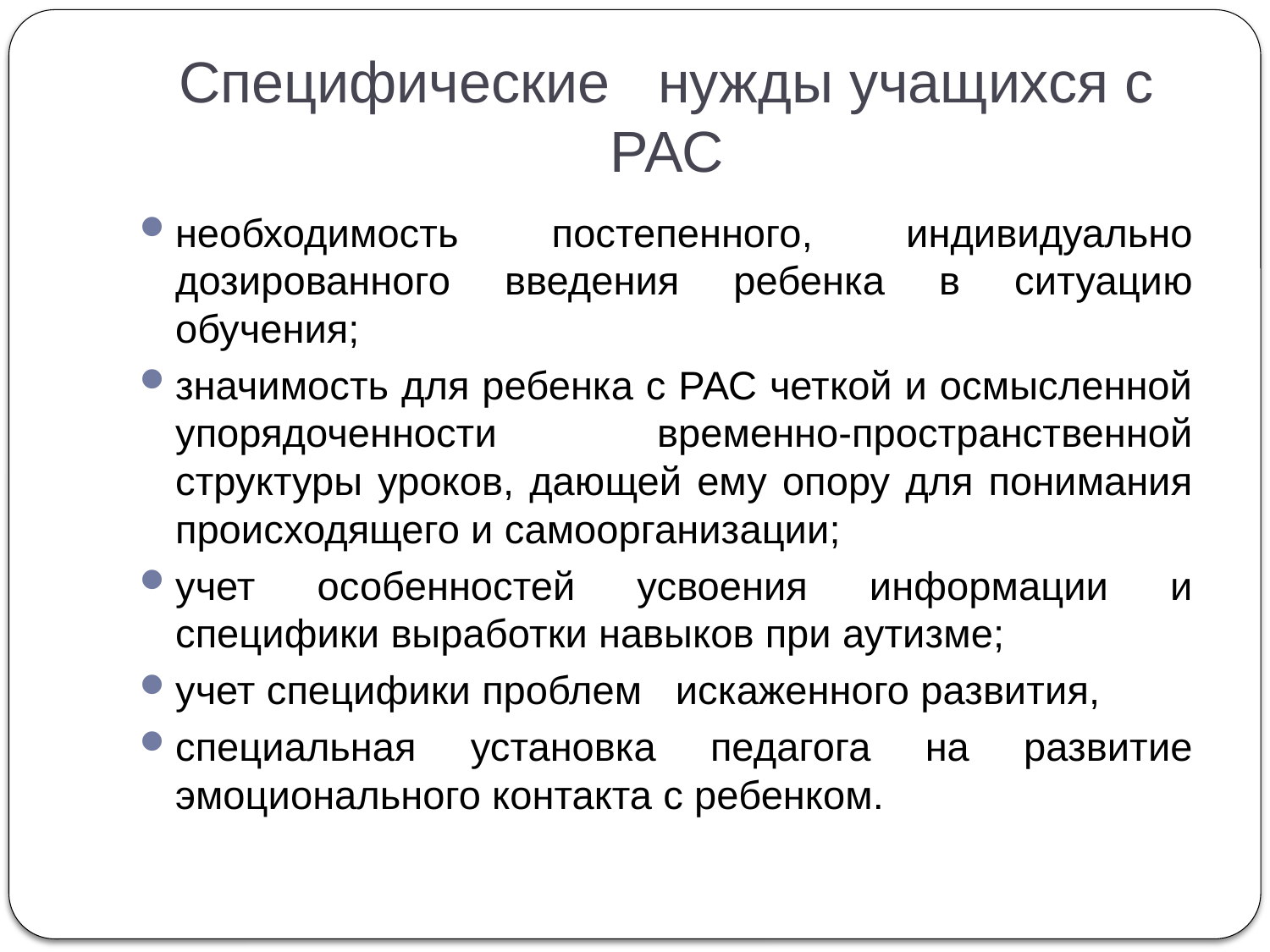

# Специфические   нужды учащихся с РАС
необходимость постепенного, индивидуально дозированного введения ребенка в ситуацию обучения;
значимость для ребенка с РАС четкой и осмысленной упорядоченности   временно-пространственной структуры уроков, дающей ему опору для понимания происходящего и самоорганизации;
учет особенностей усвоения информации и специфики выработки навыков при аутизме;
учет специфики проблем   искаженного развития,
специальная установка педагога на развитие эмоционального контакта с ребенком.